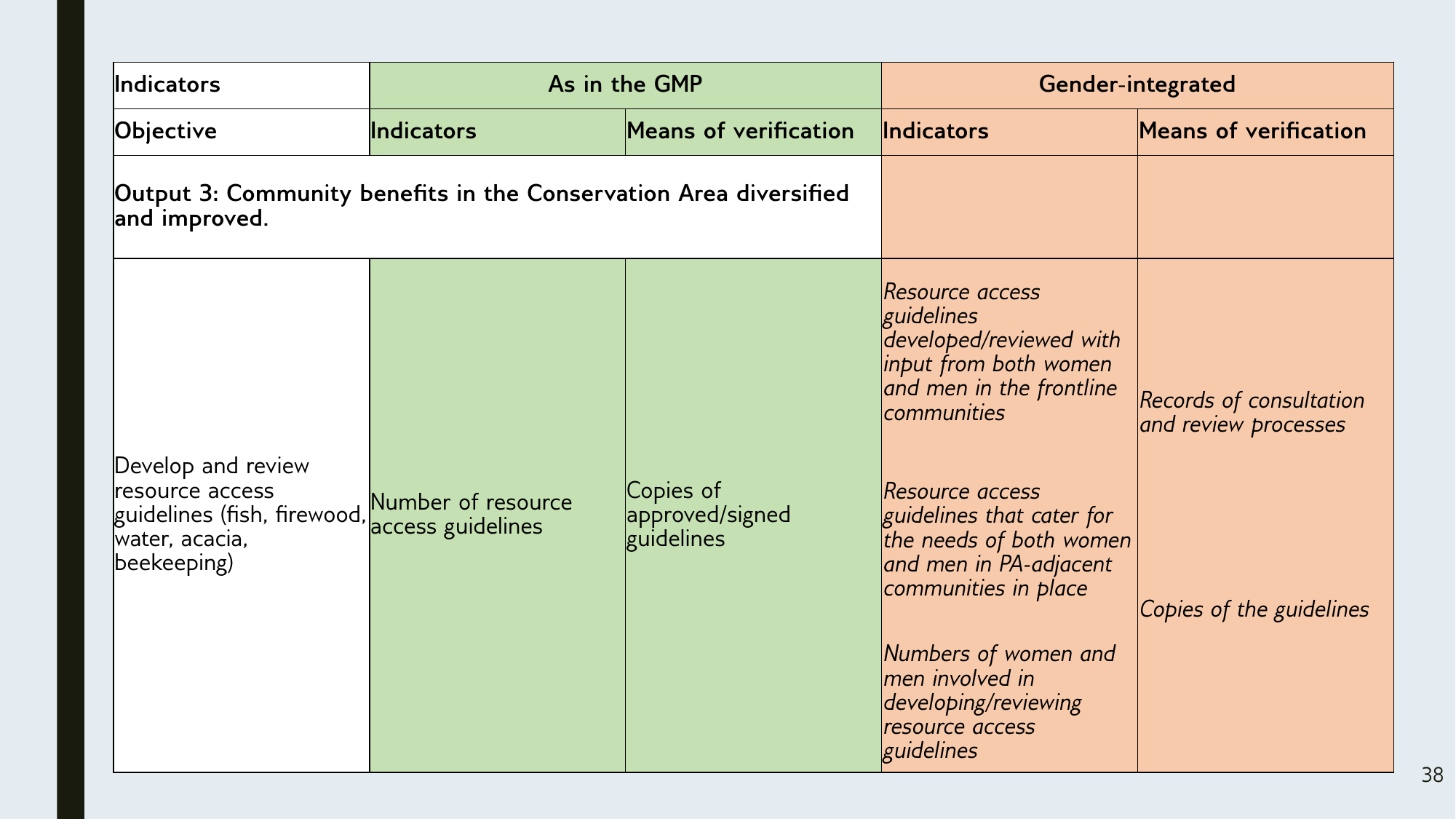

| Indicators | As in the GMP |  | Gender-integrated |  |
| --- | --- | --- | --- | --- |
| Objective | Indicators | Means of verification | Indicators | Means of verification |
| Output 3: Community benefits in the Conservation Area diversified and improved. |  |  |  |  |
| Develop and review resource access guidelines (fish, firewood, water, acacia, beekeeping) | Number of resource access guidelines | Copies of approved/signed guidelines | Resource access guidelines developed/reviewed with input from both women and men in the frontline communities | Records of consultation and review processes |
|  |  |  | Resource access guidelines that cater for the needs of both women and men in PA-adjacent communities in place | Copies of the guidelines |
|  |  |  | Numbers of women and men involved in developing/reviewing resource access guidelines |  |
#
38